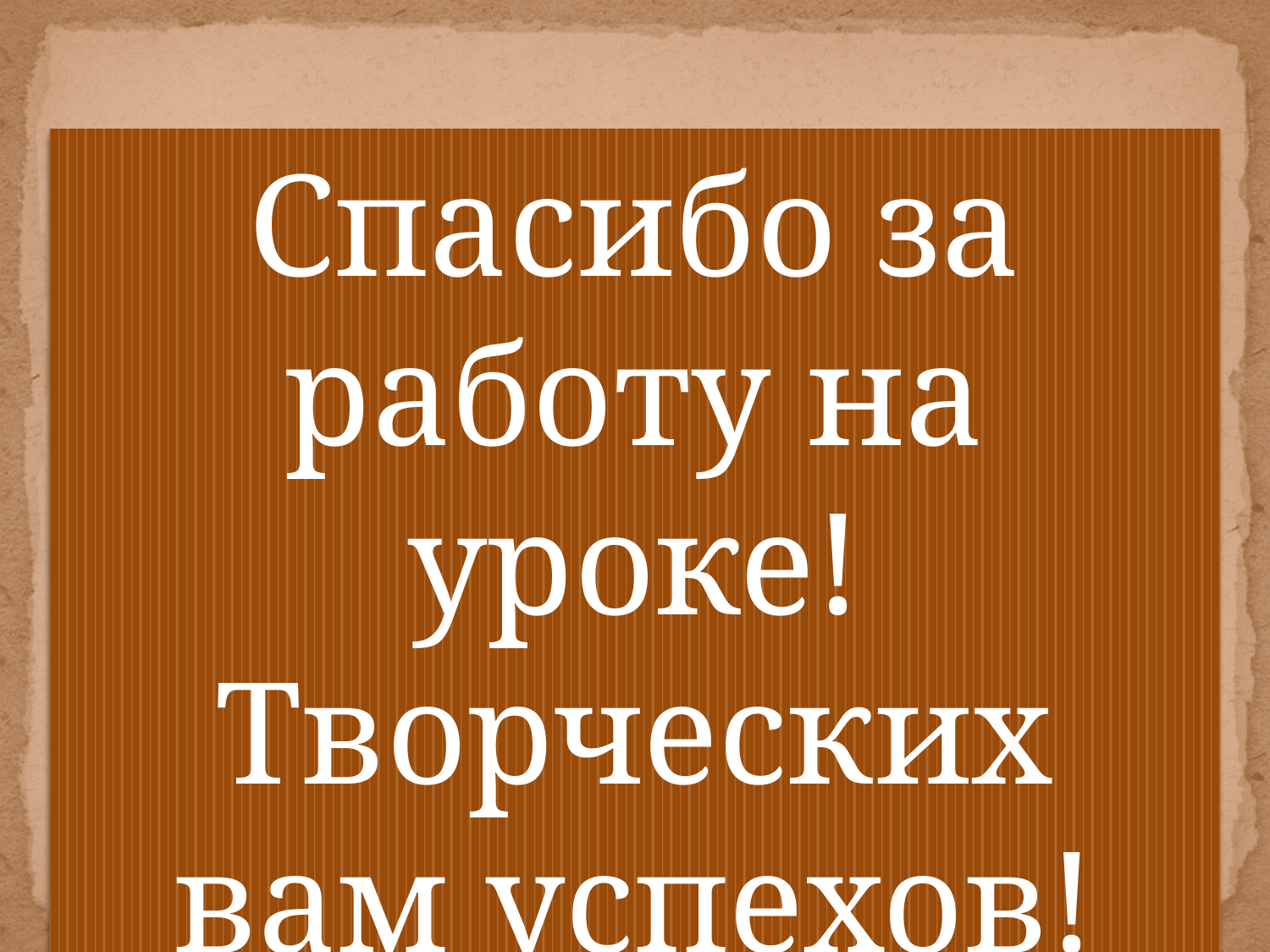

Спасибо за работу на уроке!
Творческих вам успехов!